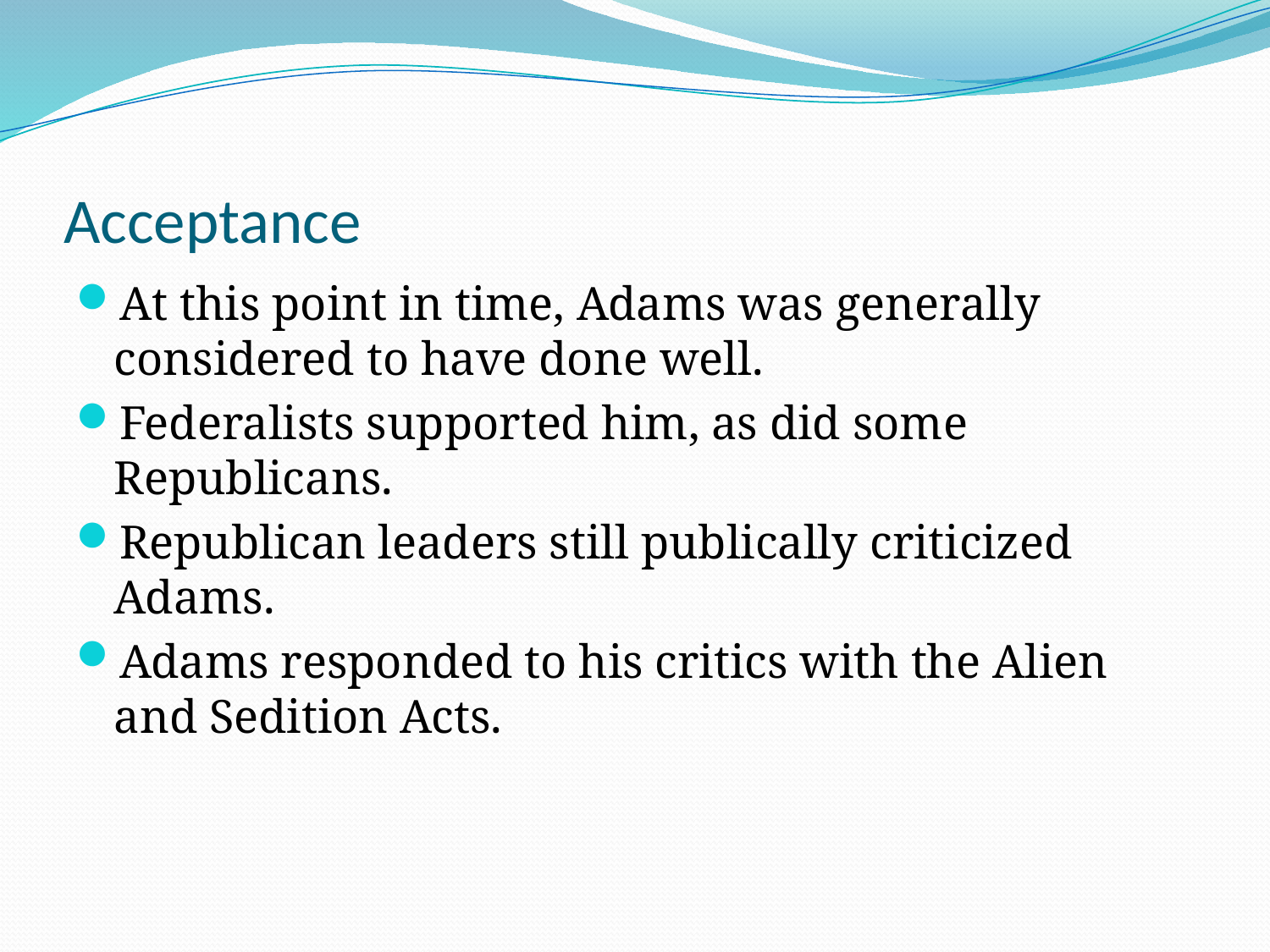

# Acceptance
At this point in time, Adams was generally considered to have done well.
Federalists supported him, as did some Republicans.
Republican leaders still publically criticized Adams.
Adams responded to his critics with the Alien and Sedition Acts.